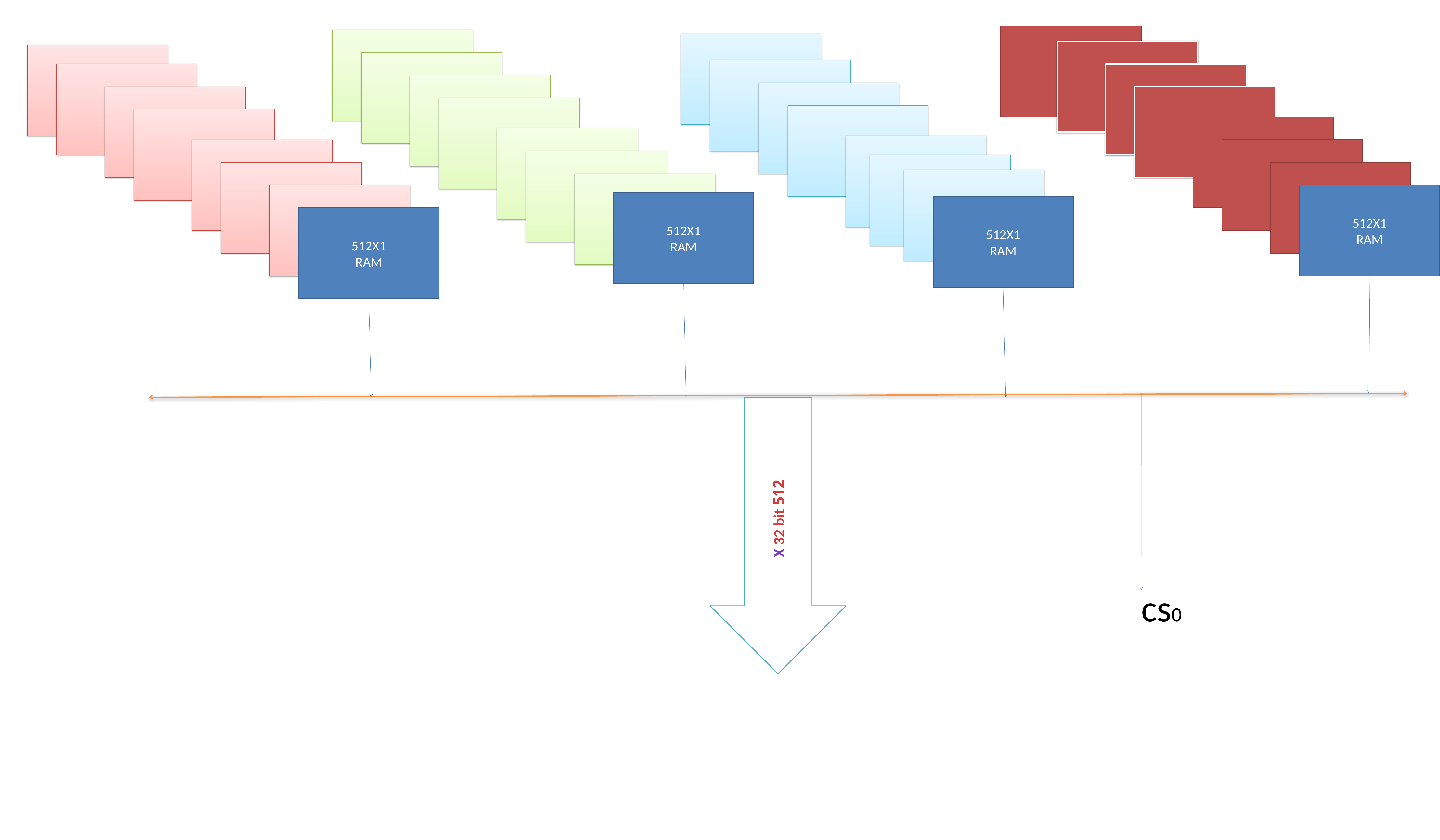

512X1
RAM
512X1
RAM
512X1
RAM
512X1
RAM
512 x 32 bit
cs0